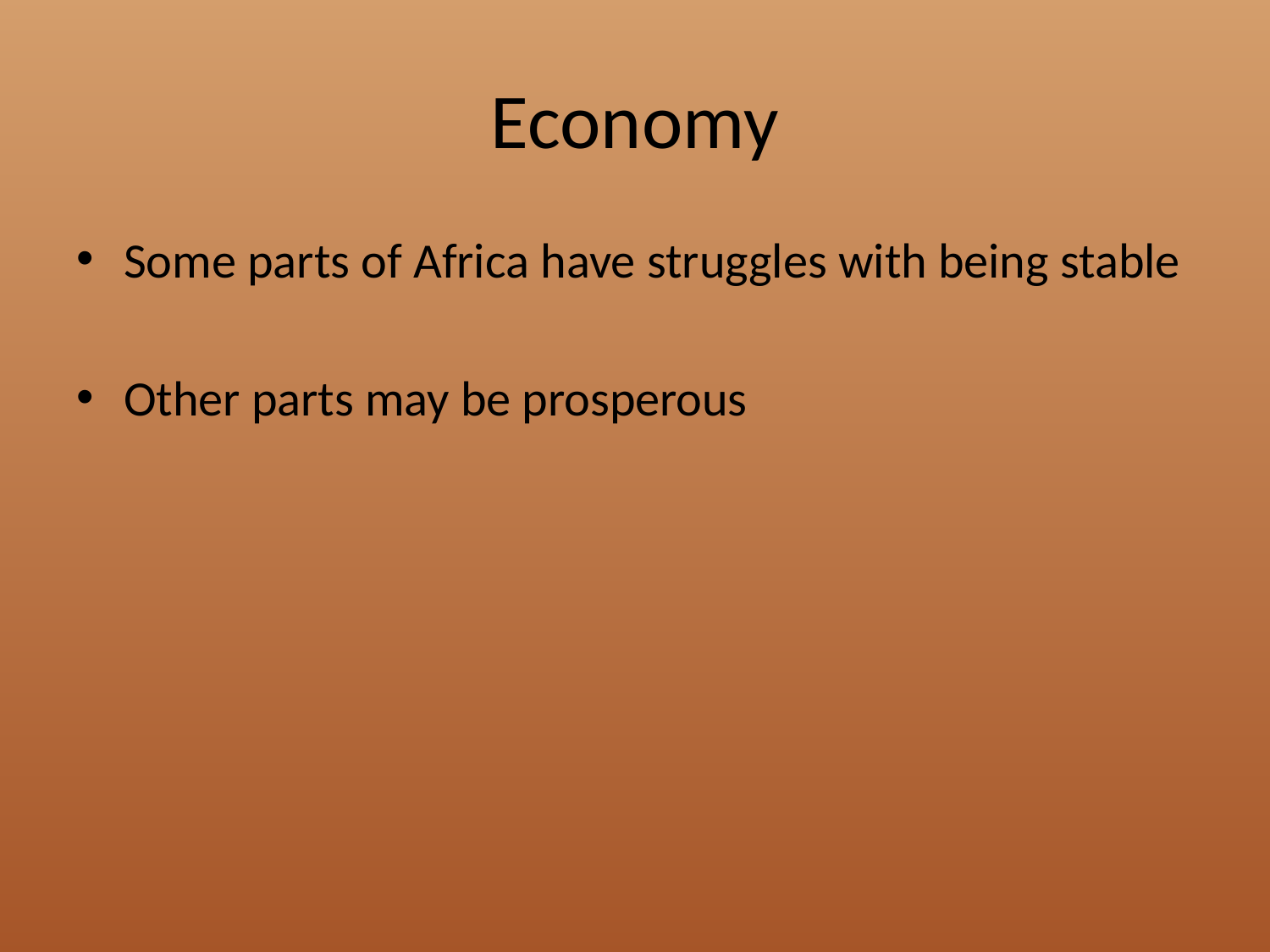

# Economy
Some parts of Africa have struggles with being stable

Other parts may be prosperous